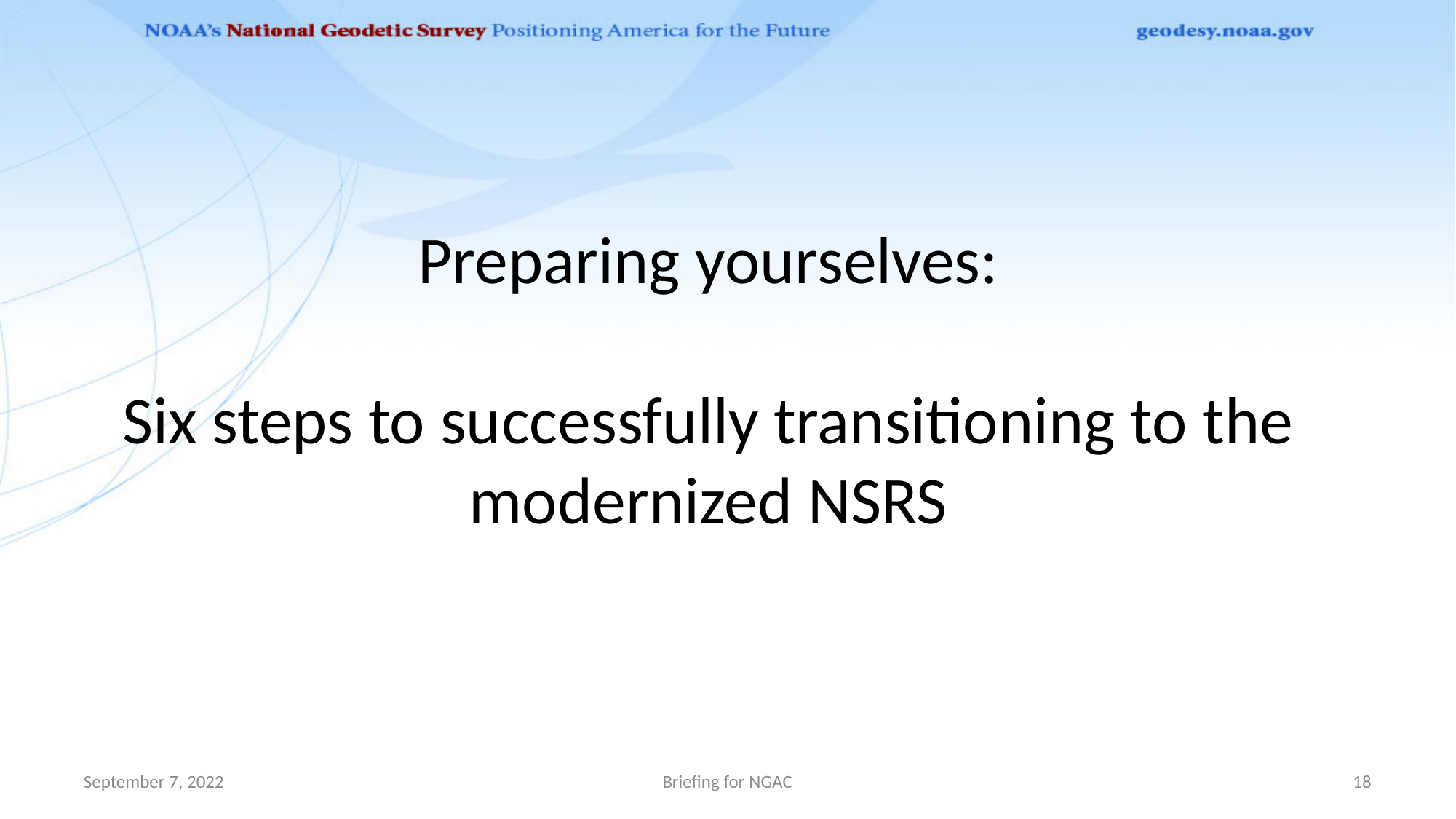

# Preparing yourselves: Six steps to successfully transitioning to the modernized NSRS
September 7, 2022
Briefing for NGAC
18